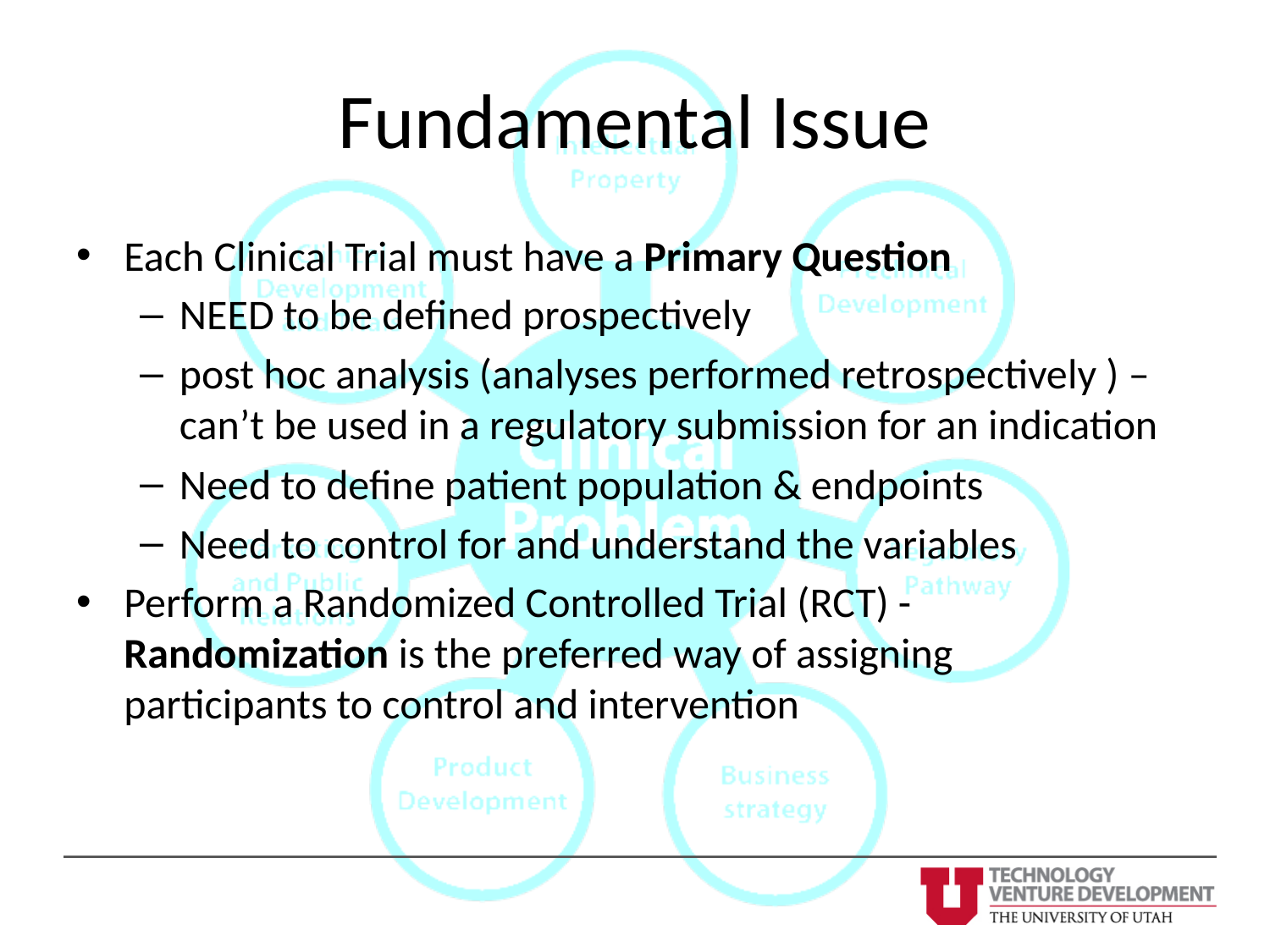

# Fundamental Issue
Each Clinical Trial must have a Primary Question
NEED to be defined prospectively
post hoc analysis (analyses performed retrospectively ) – can’t be used in a regulatory submission for an indication
Need to define patient population & endpoints
Need to control for and understand the variables
Perform a Randomized Controlled Trial (RCT) - 	Randomization is the preferred way of assigning 	participants to control and intervention